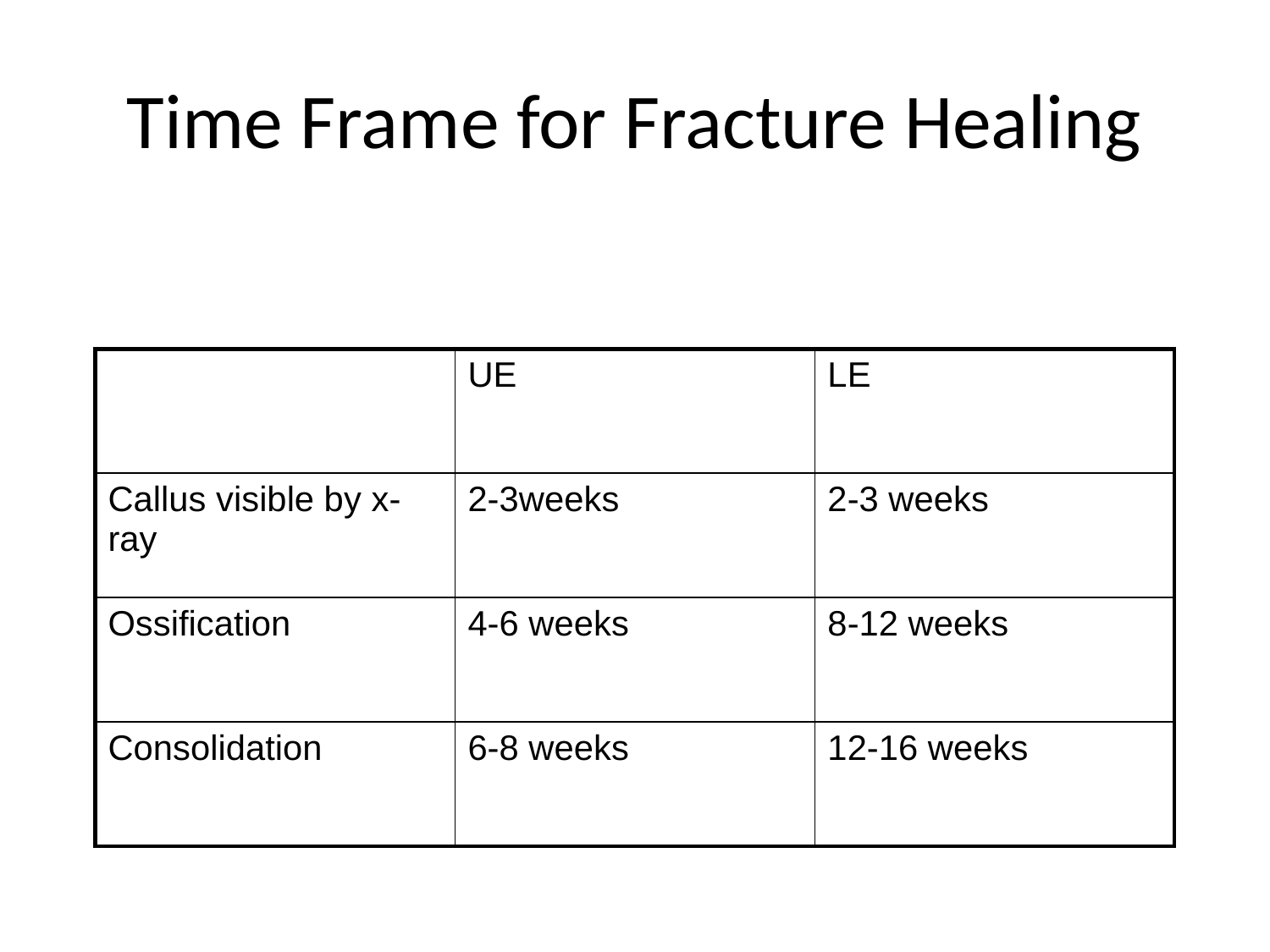

# Time Frame for Fracture Healing
|  | UE | LE |
| --- | --- | --- |
| Callus visible by x-ray | 2-3weeks | 2-3 weeks |
| Ossification | 4-6 weeks | 8-12 weeks |
| Consolidation | 6-8 weeks | 12-16 weeks |